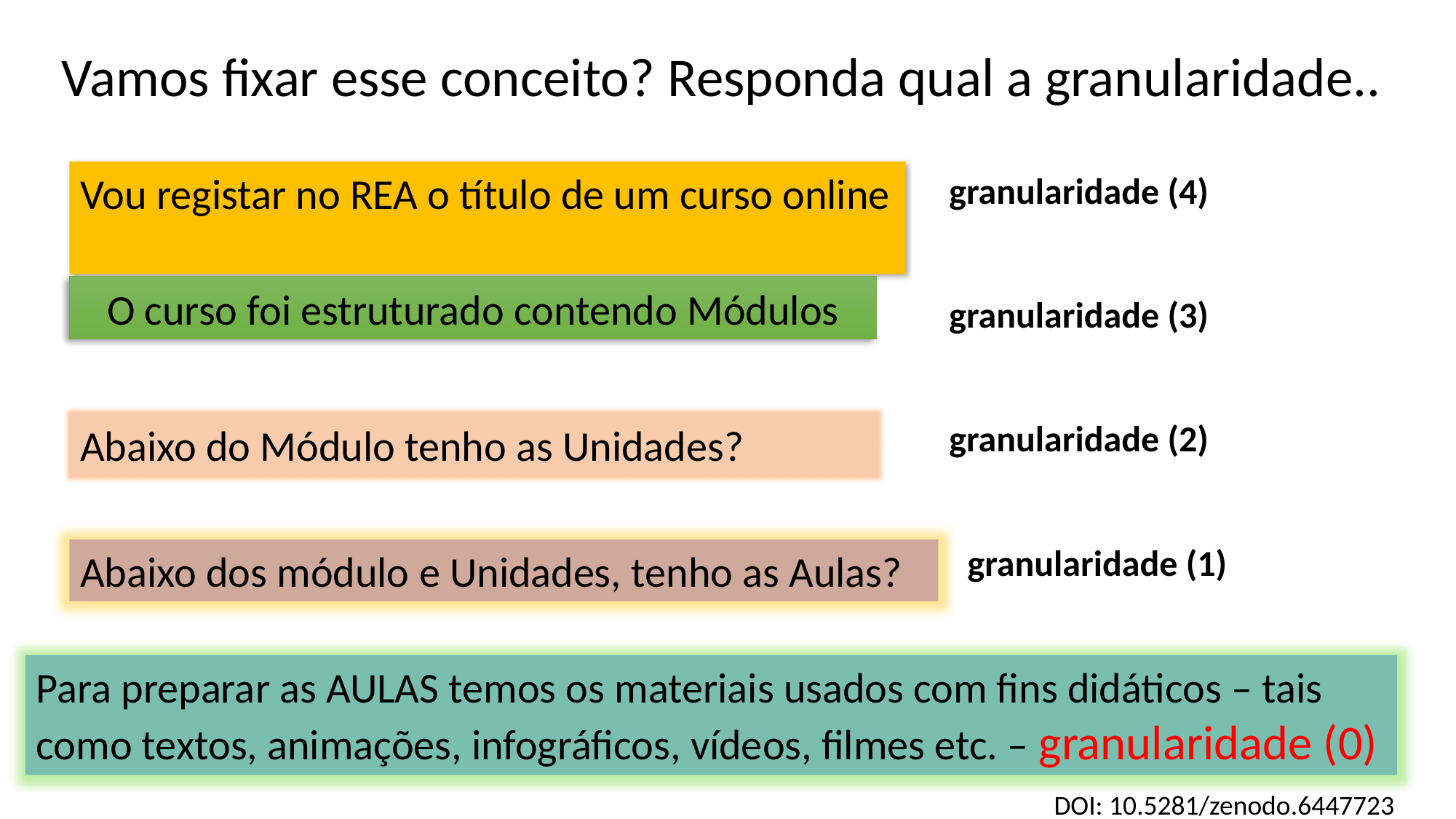

# Vamos fixar esse conceito? Responda qual a granularidade..
Vou registar no REA o título de um curso online
granularidade (4)
O curso foi estruturado contendo Módulos
granularidade (3)
granularidade (2)
Abaixo do Módulo tenho as Unidades?
granularidade (1)
Abaixo dos módulo e Unidades, tenho as Aulas?
Para preparar as AULAS temos os materiais usados com fins didáticos – tais como textos, animações, infográficos, vídeos, filmes etc. – granularidade (0)
DOI: 10.5281/zenodo.6447723